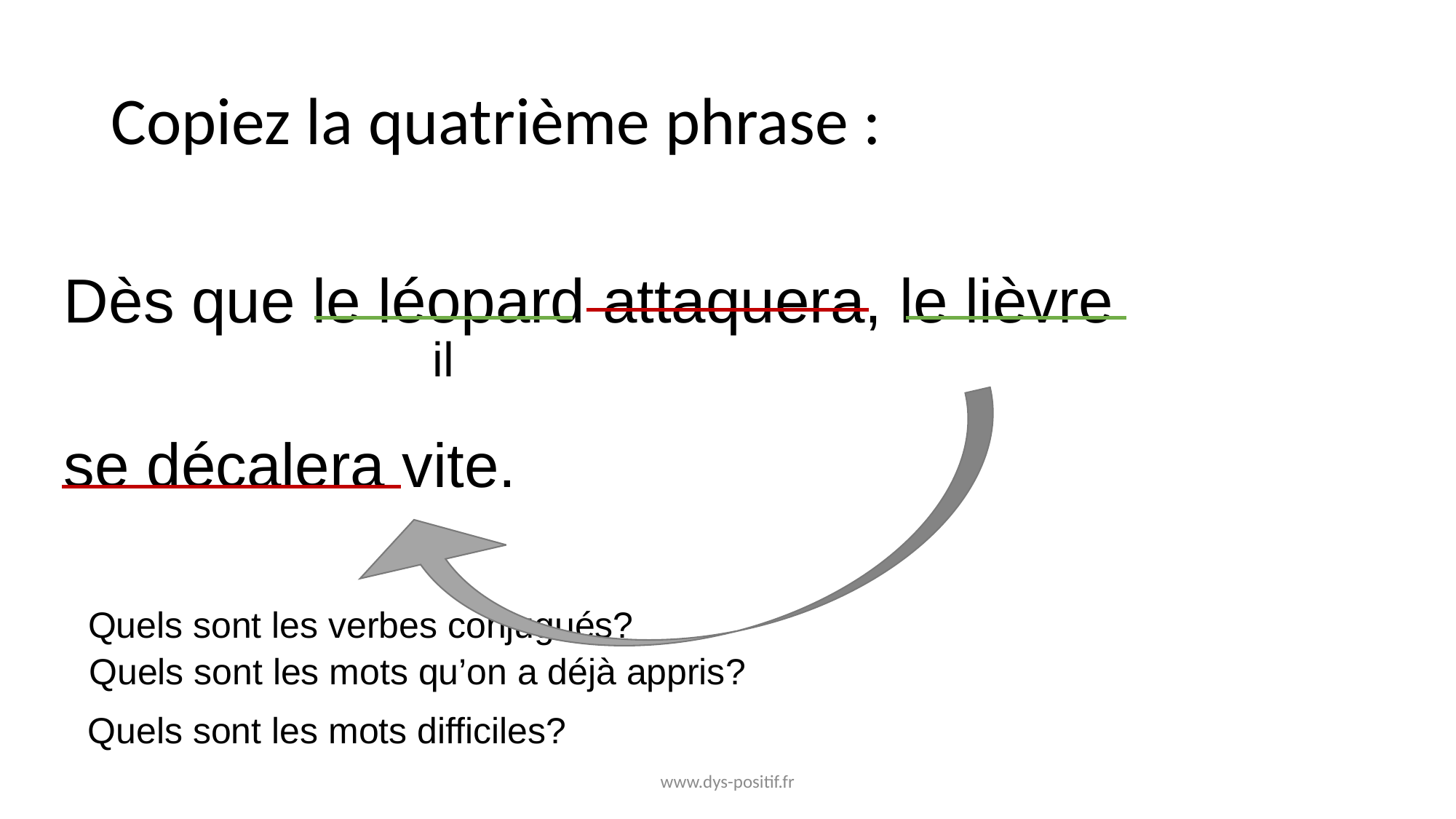

# Copiez la quatrième phrase :
Dès que le léopard attaquera, le lièvre
se décalera vite.

il

Quels sont les verbes conjugués?
Quels sont les mots qu’on a déjà appris?
Quels sont les mots difficiles?
www.dys-positif.fr